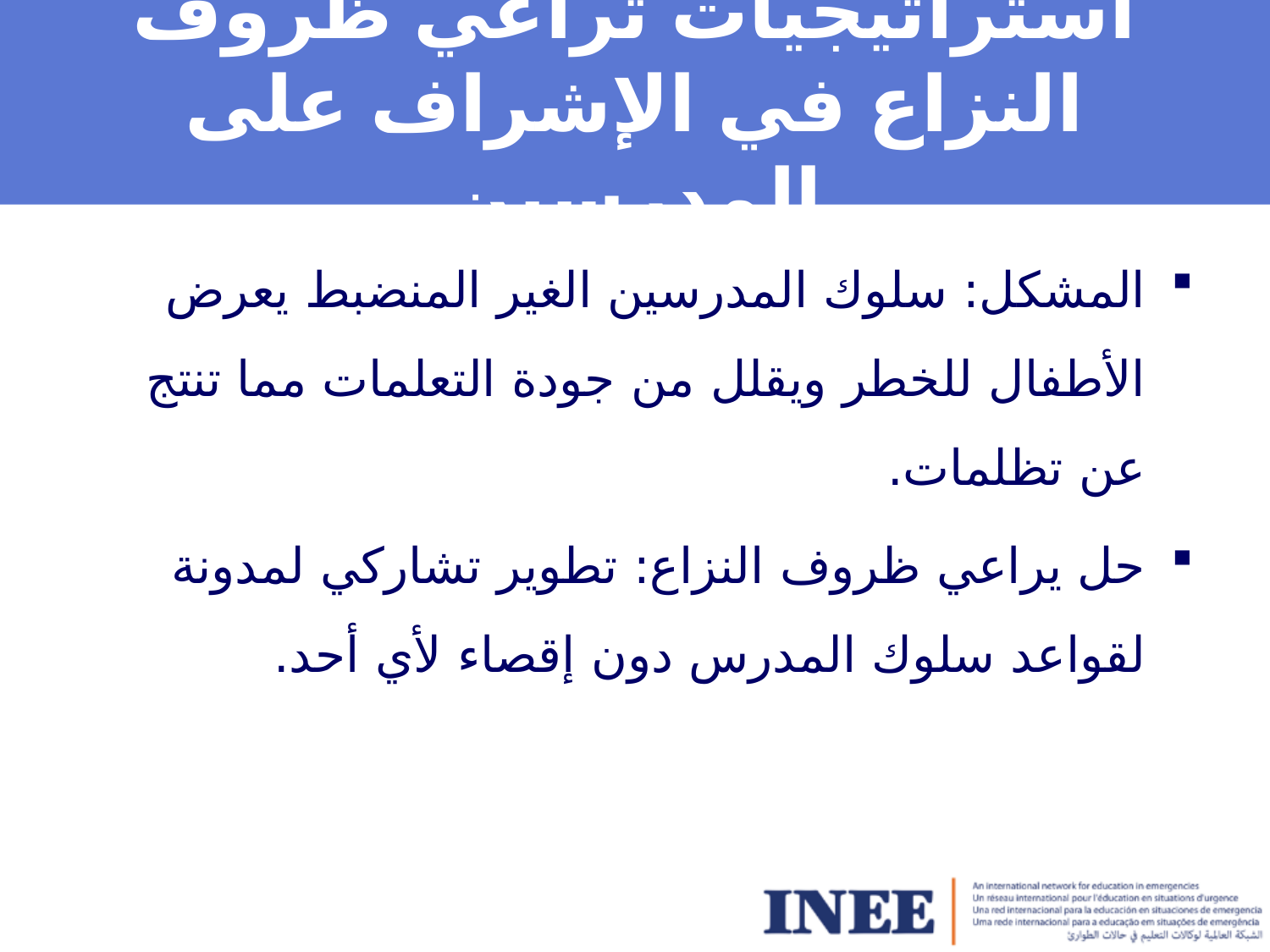

# استراتيجيات تراعي ظروف النزاع في الإشراف على المدرسين
المشكل: سلوك المدرسين الغير المنضبط يعرض الأطفال للخطر ويقلل من جودة التعلمات مما تنتج عن تظلمات.
حل يراعي ظروف النزاع: تطوير تشاركي لمدونة لقواعد سلوك المدرس دون إقصاء لأي أحد.